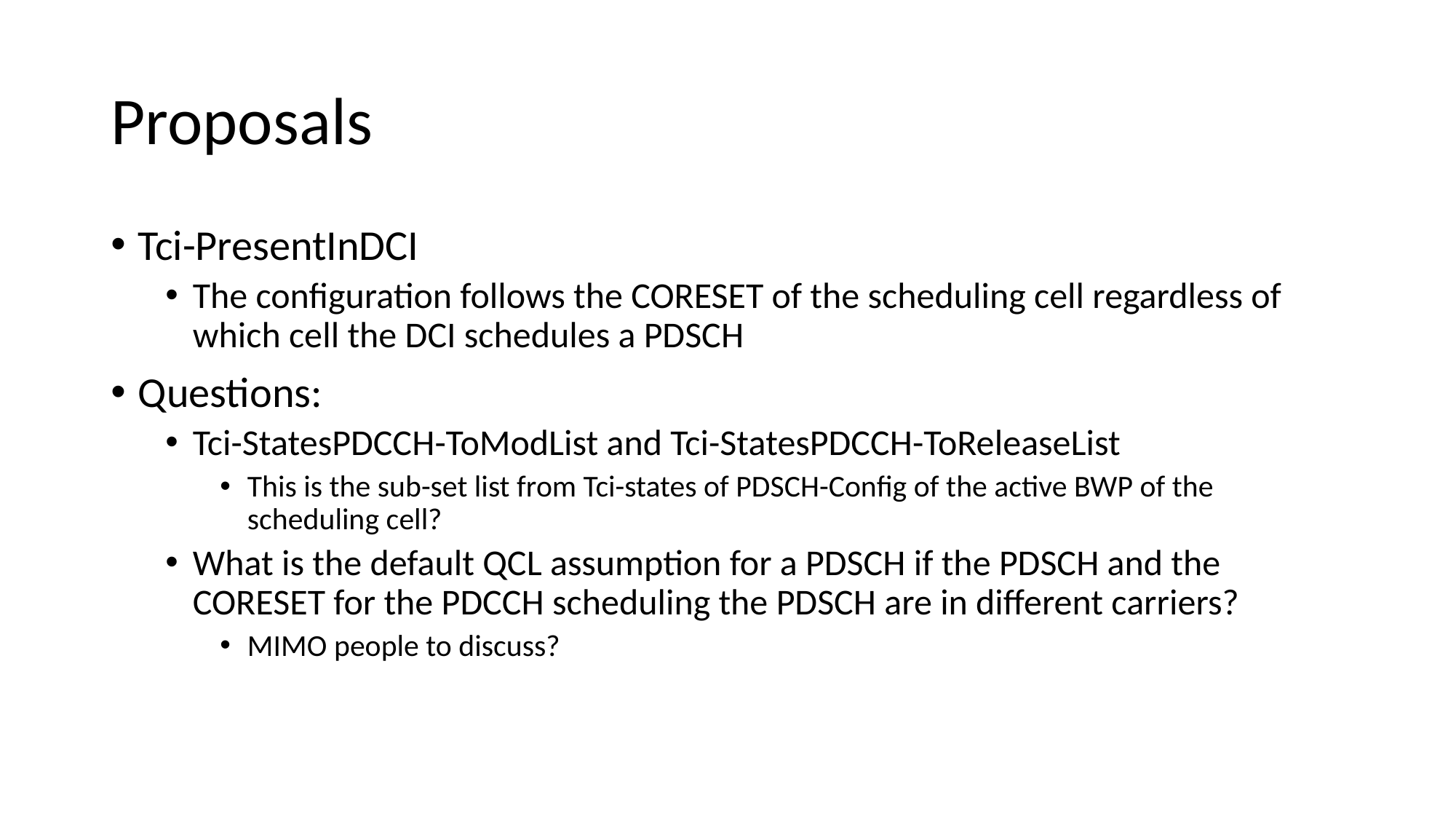

# Proposals
Tci-PresentInDCI
The configuration follows the CORESET of the scheduling cell regardless of which cell the DCI schedules a PDSCH
Questions:
Tci-StatesPDCCH-ToModList and Tci-StatesPDCCH-ToReleaseList
This is the sub-set list from Tci-states of PDSCH-Config of the active BWP of the scheduling cell?
What is the default QCL assumption for a PDSCH if the PDSCH and the CORESET for the PDCCH scheduling the PDSCH are in different carriers?
MIMO people to discuss?